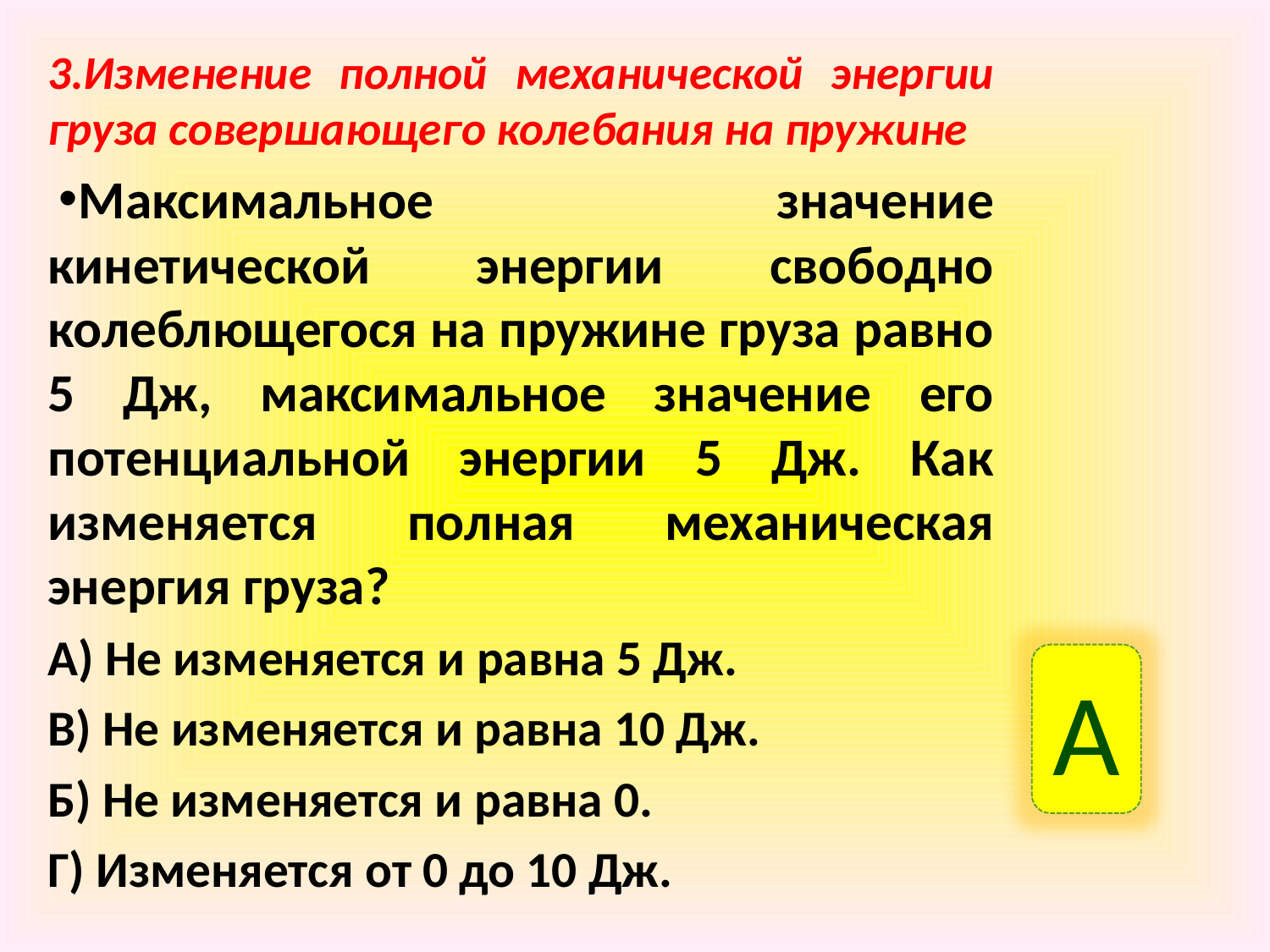

3.Изменение полной механической энергии груза совершающего колебания на пружине
Максимальное значение кинетической энергии свободно колеблющегося на пружине груза равно 5 Дж, максимальное значение его потенциальной энергии 5 Дж. Как изменяется полная механическая энергия груза?
А) Не изменяется и равна 5 Дж.
В) Не изменяется и равна 10 Дж.
Б) Не изменяется и равна 0.
Г) Изменяется от 0 до 10 Дж.
А